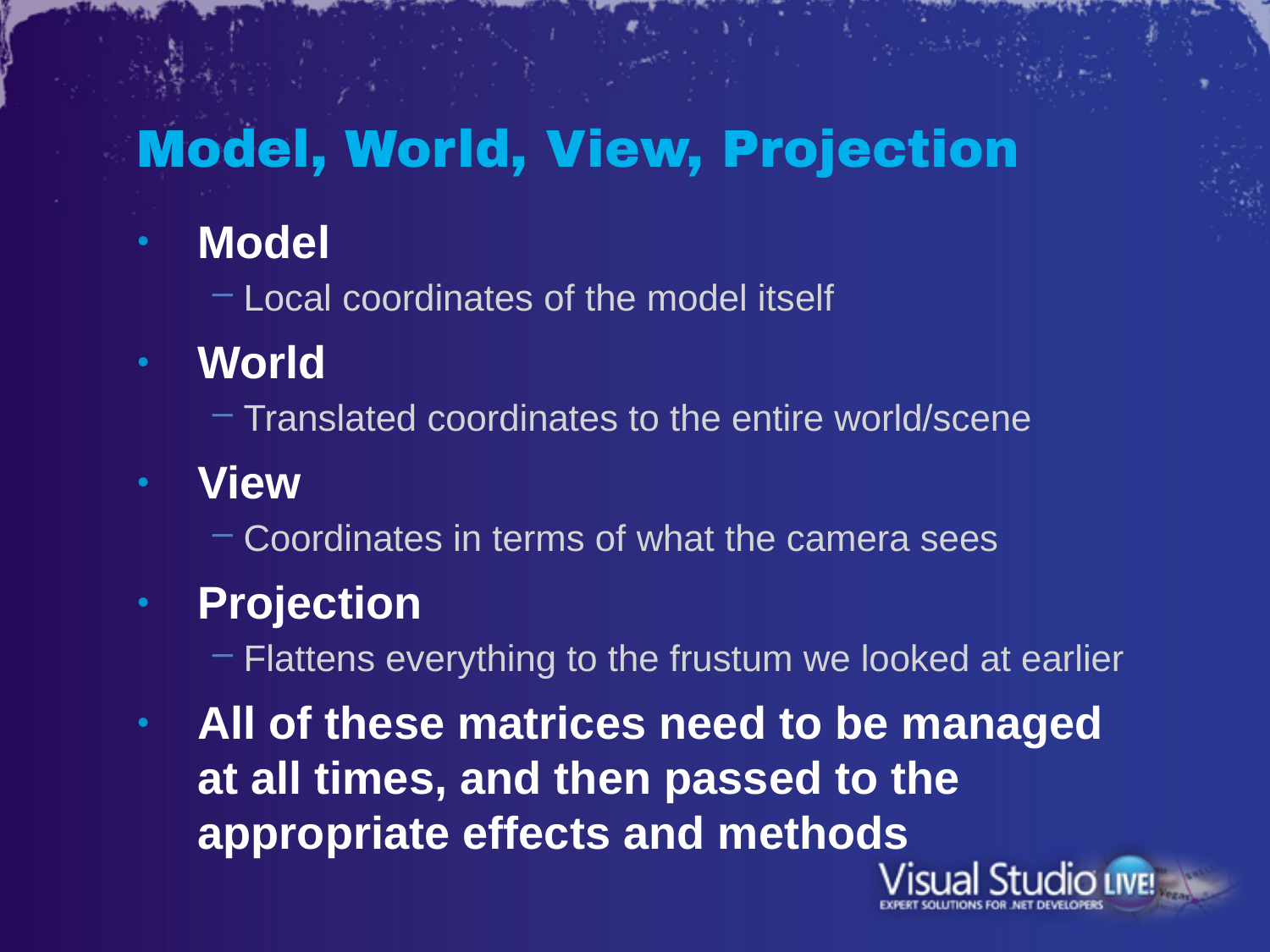

# Model, World, View, Projection
Model
Local coordinates of the model itself
World
Translated coordinates to the entire world/scene
View
Coordinates in terms of what the camera sees
Projection
Flattens everything to the frustum we looked at earlier
All of these matrices need to be managed at all times, and then passed to the appropriate effects and methods